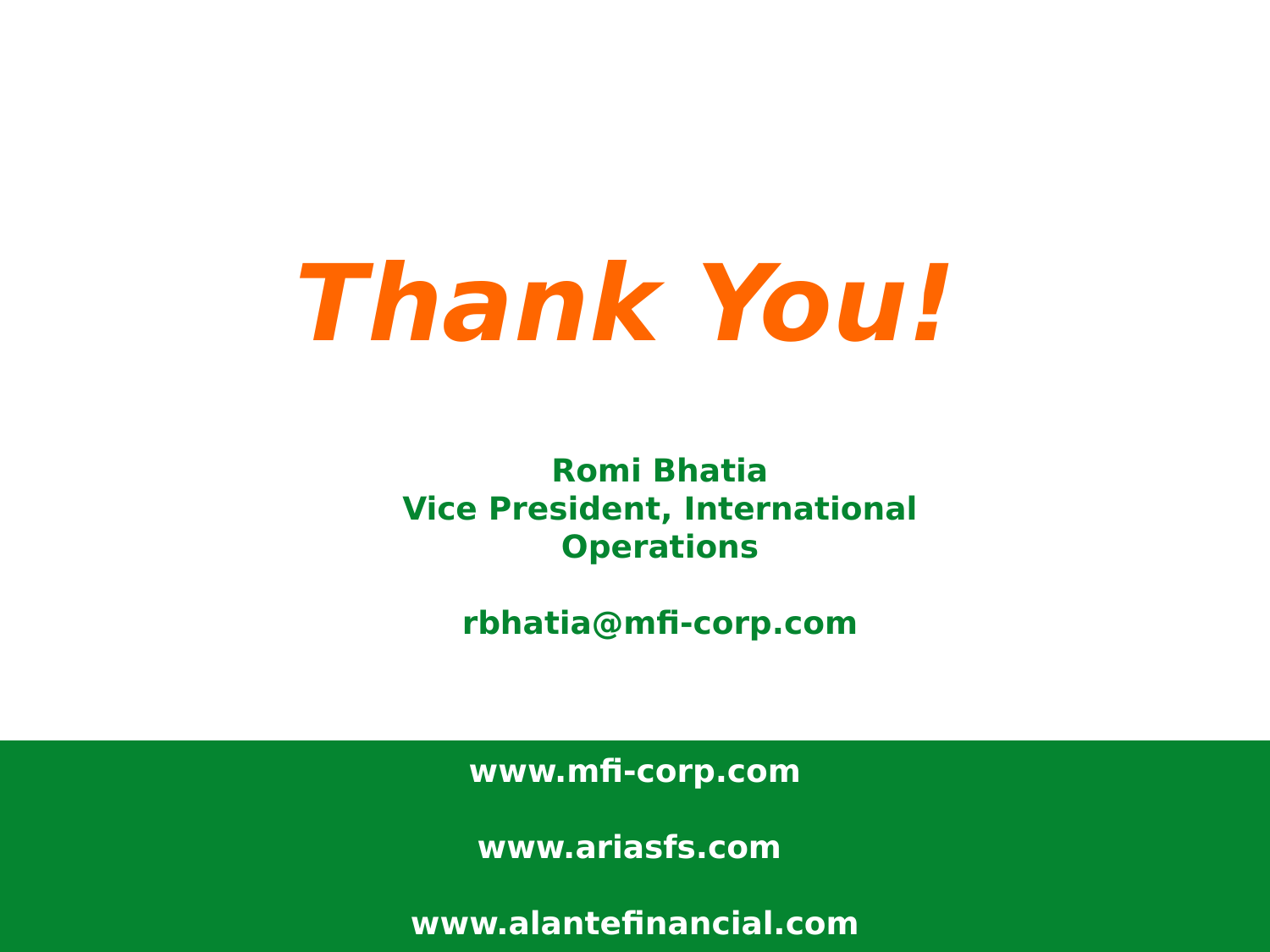

Thank You!
Programa de Operaciones Internacionales
Romi Bhatia
Vice President, International Operations

rbhatia@mfi-corp.com
www.mfi-corp.com

www.ariasfs.com

www.alantefinancial.com
23